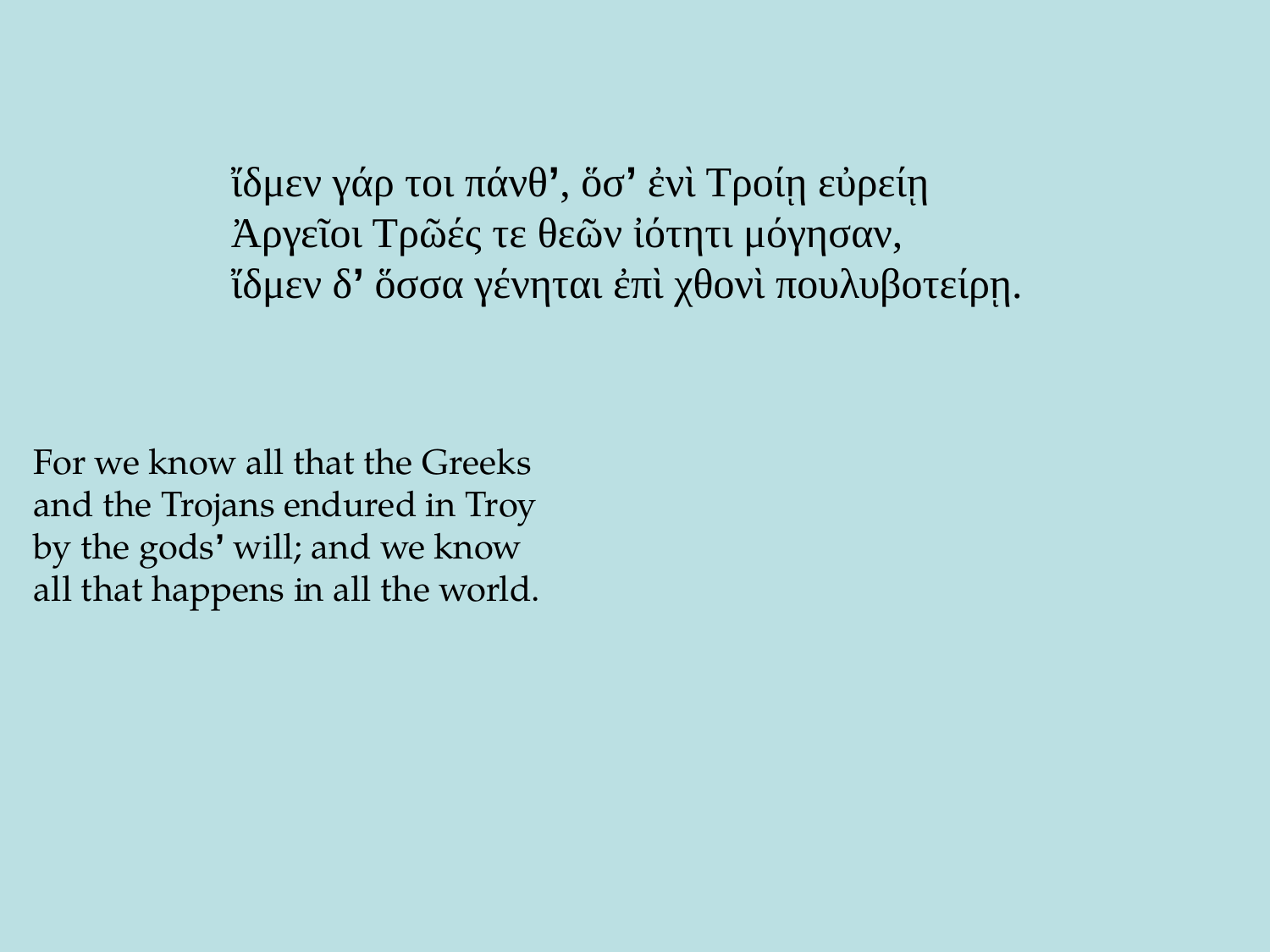

# For we know all that the Greeks and the Trojans endured in Troy by the gods’ will; and we know all that happens in all the world.
ἴδμεν γάρ τοι πάνθ’, ὅσ’ ἐνὶ Τροίῃ εὐρείῃ
Ἀργεῖοι Τρῶές τε θεῶν ἰότητι μόγησαν,
ἴδμεν δ’ ὅσσα γένηται ἐπὶ χθονὶ πουλυβοτείρῃ.